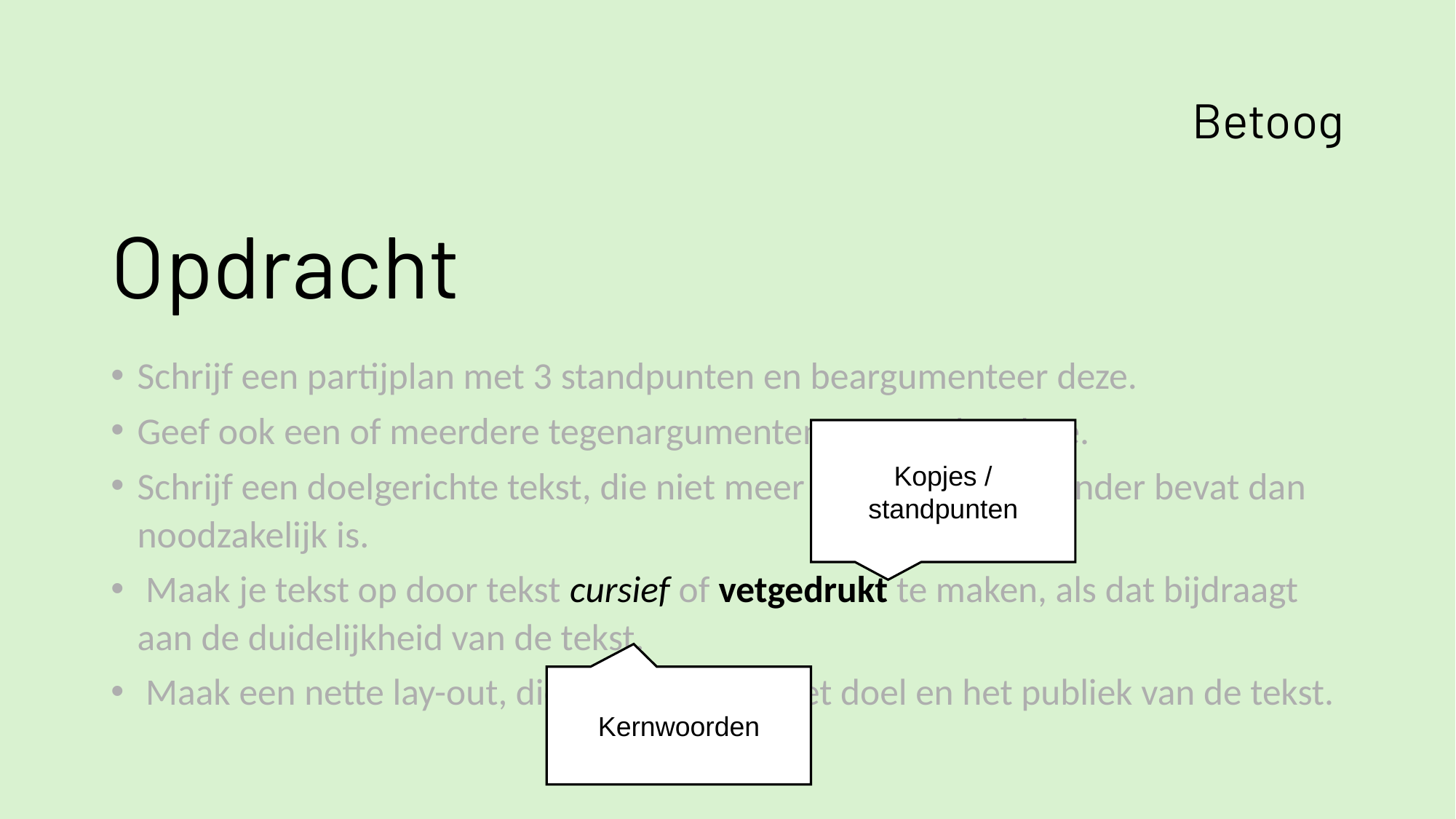

# Betoog
Opdracht

Schrijf een partijplan met 3 standpunten en beargumenteer deze.
Geef ook een of meerdere tegenargumenten en weerleg deze.
Schrijf een doelgerichte tekst, die niet meer maar ook niet minder bevat dan noodzakelijk is.
 Maak je tekst op door tekst cursief of vetgedrukt te maken, als dat bijdraagt aan de duidelijkheid van de tekst.
 Maak een nette lay-out, die passend is bij het doel en het publiek van de tekst.

Kopjes / standpunten
Kernwoorden